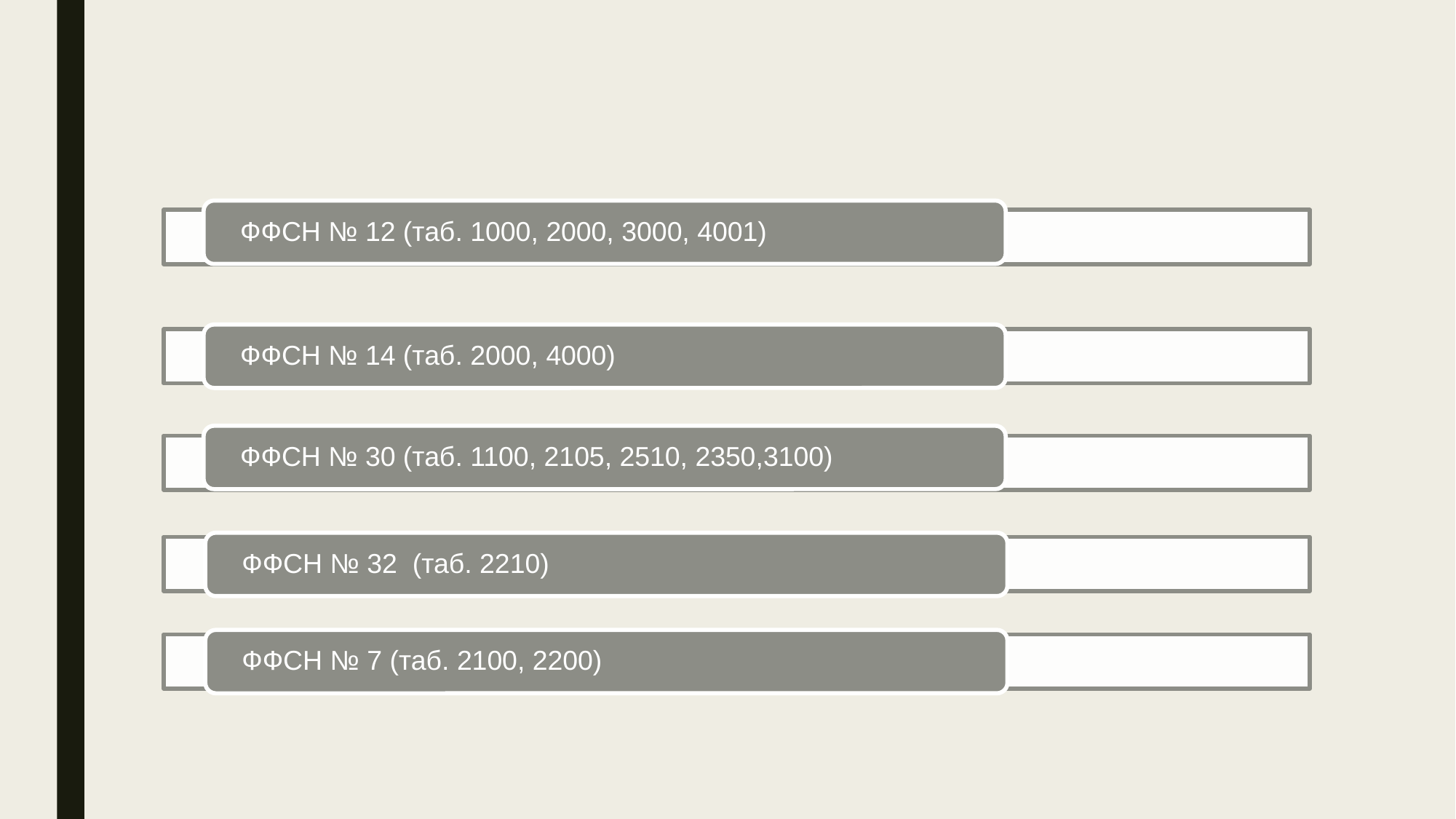

#
ФФСН № 12 (таб. 1000, 2000, 3000, 4001)
ФФСН № 14 (таб. 2000, 4000)
ФФСН № 30 (таб. 1100, 2105, 2510, 2350,3100)
ФФСН № 32  (таб. 2210)
ФФСН № 7 (таб. 2100, 2200)